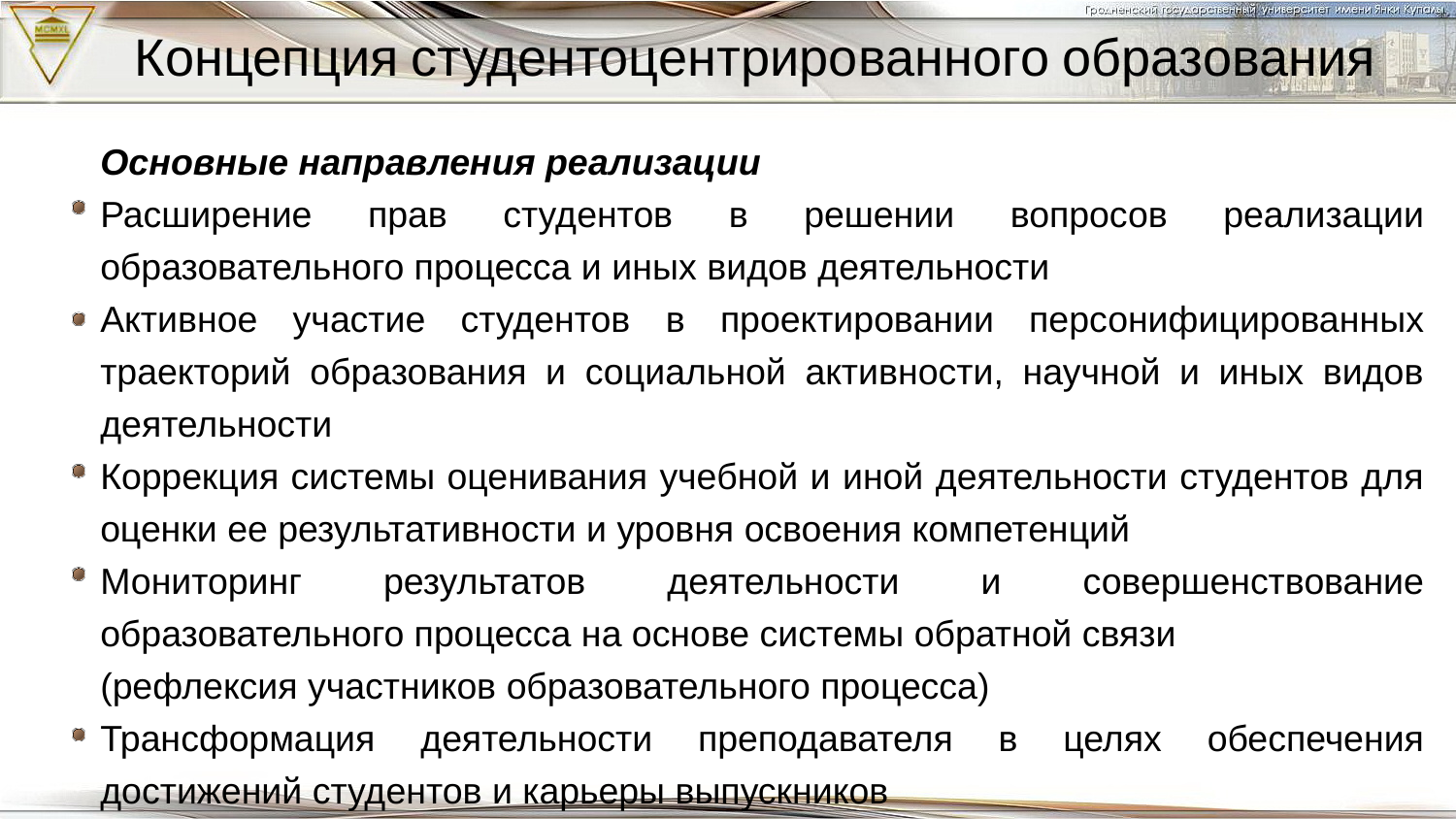

Концепция студентоцентрированного образования
Основные направления реализации
Расширение прав студентов в решении вопросов реализации образовательного процесса и иных видов деятельности
Активное участие студентов в проектировании персонифицированных траекторий образования и социальной активности, научной и иных видов деятельности
Коррекция системы оценивания учебной и иной деятельности студентов для оценки ее результативности и уровня освоения компетенций
Мониторинг результатов деятельности и совершенствование образовательного процесса на основе системы обратной связи
(рефлексия участников образовательного процесса)
Трансформация деятельности преподавателя в целях обеспечения достижений студентов и карьеры выпускников